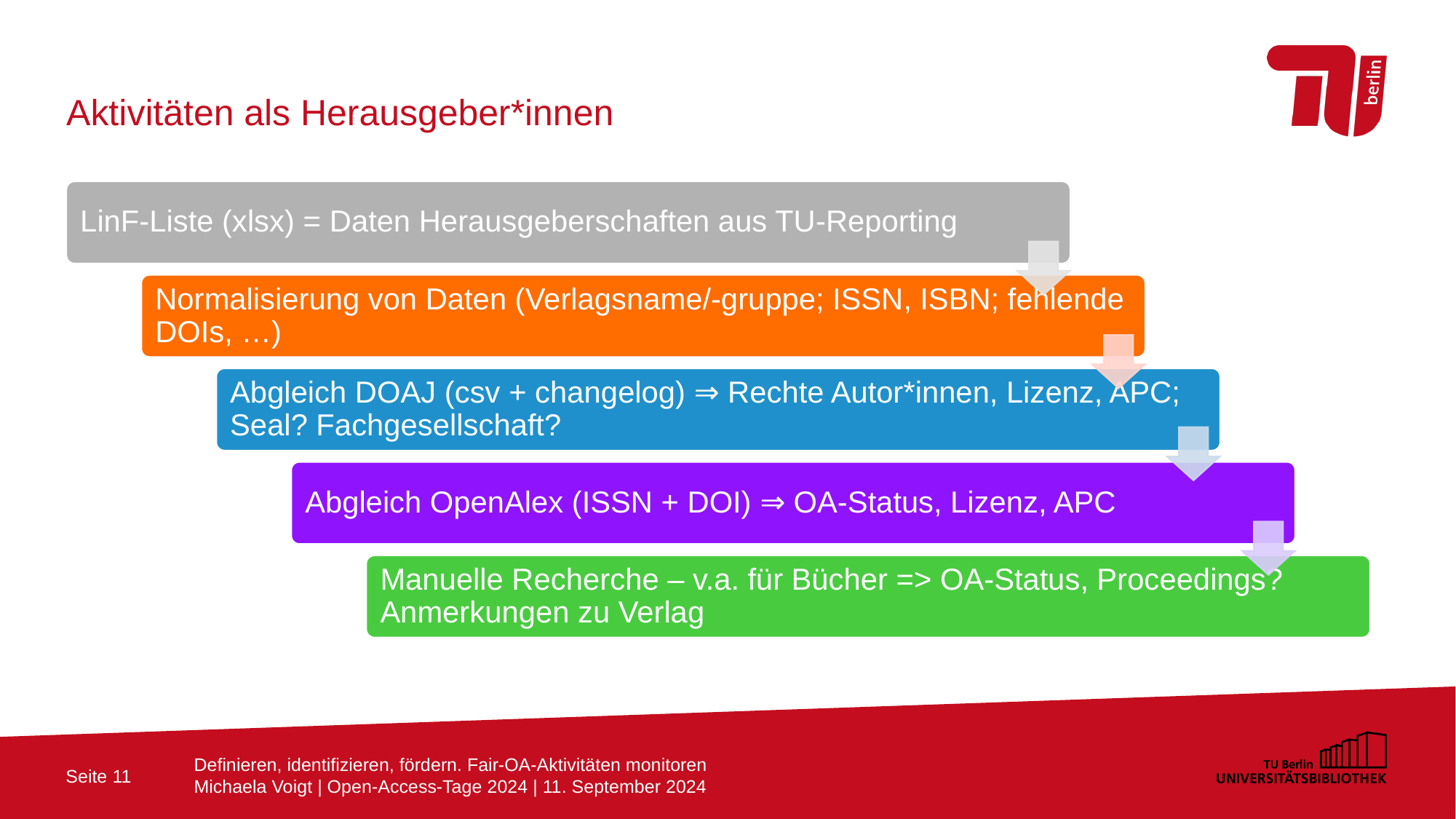

Aktivitäten als Herausgeber*innen
LinF-Liste (xlsx) = Daten Herausgeberschaften aus TU-Reporting
Normalisierung von Daten (Verlagsname/-gruppe; ISSN, ISBN; fehlende DOIs, …)
Abgleich DOAJ (csv + changelog) ⇒ Rechte Autor*innen, Lizenz, APC; Seal? Fachgesellschaft?
Abgleich OpenAlex (ISSN + DOI) ⇒ OA-Status, Lizenz, APC
Manuelle Recherche – v.a. für Bücher => OA-Status, Proceedings? Anmerkungen zu Verlag